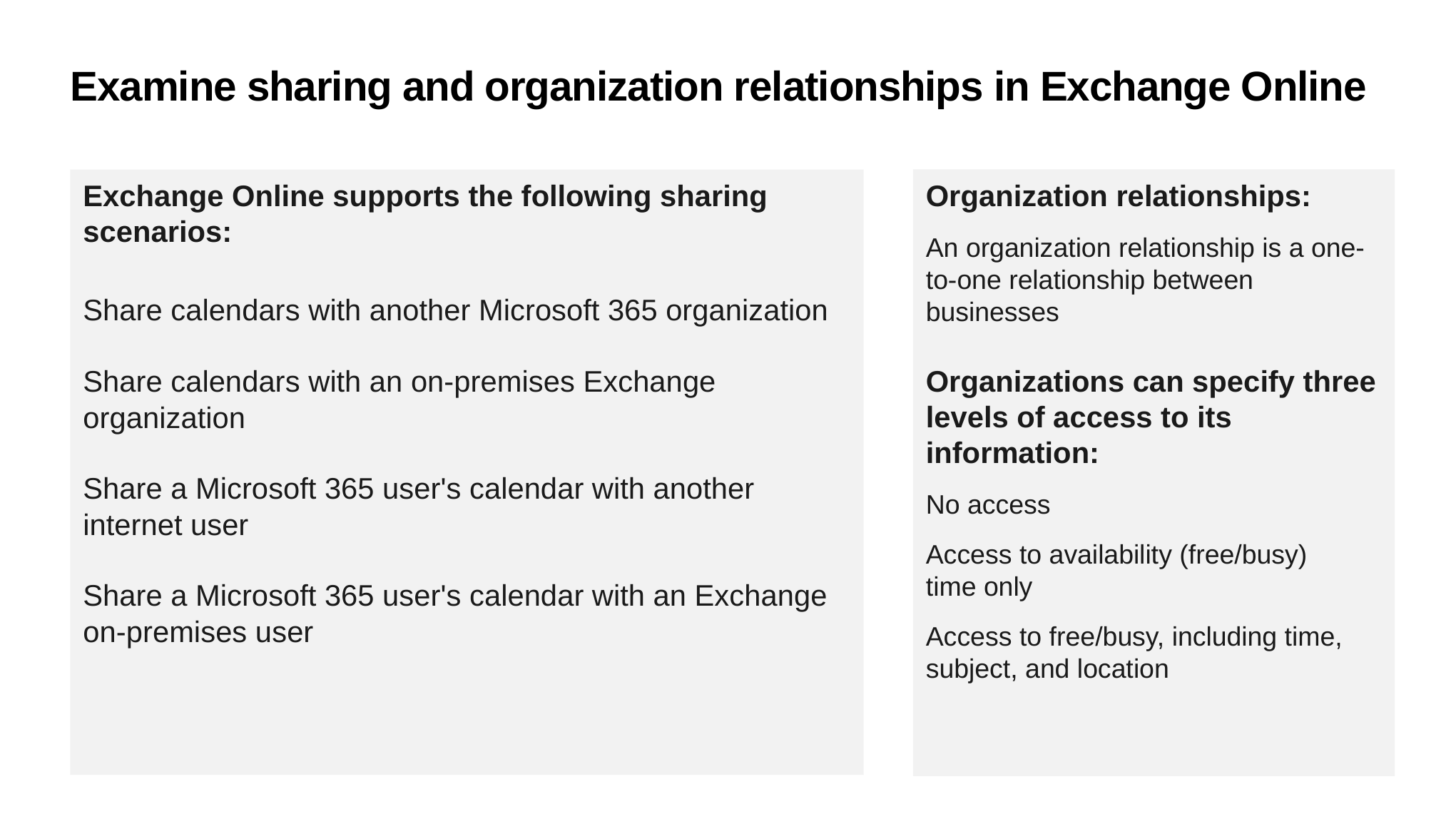

# Examine sharing and organization relationships in Exchange Online
Organization relationships:

An organization relationship is a one-to-one relationship between businesses

Organizations can specify three levels of access to its information:

No access

Access to availability (free/busy)
time only

Access to free/busy, including time, subject, and location
Exchange Online supports the following sharing scenarios:

Share calendars with another Microsoft 365 organization

Share calendars with an on-premises Exchange organization

Share a Microsoft 365 user's calendar with another internet user

Share a Microsoft 365 user's calendar with an Exchange on-premises user